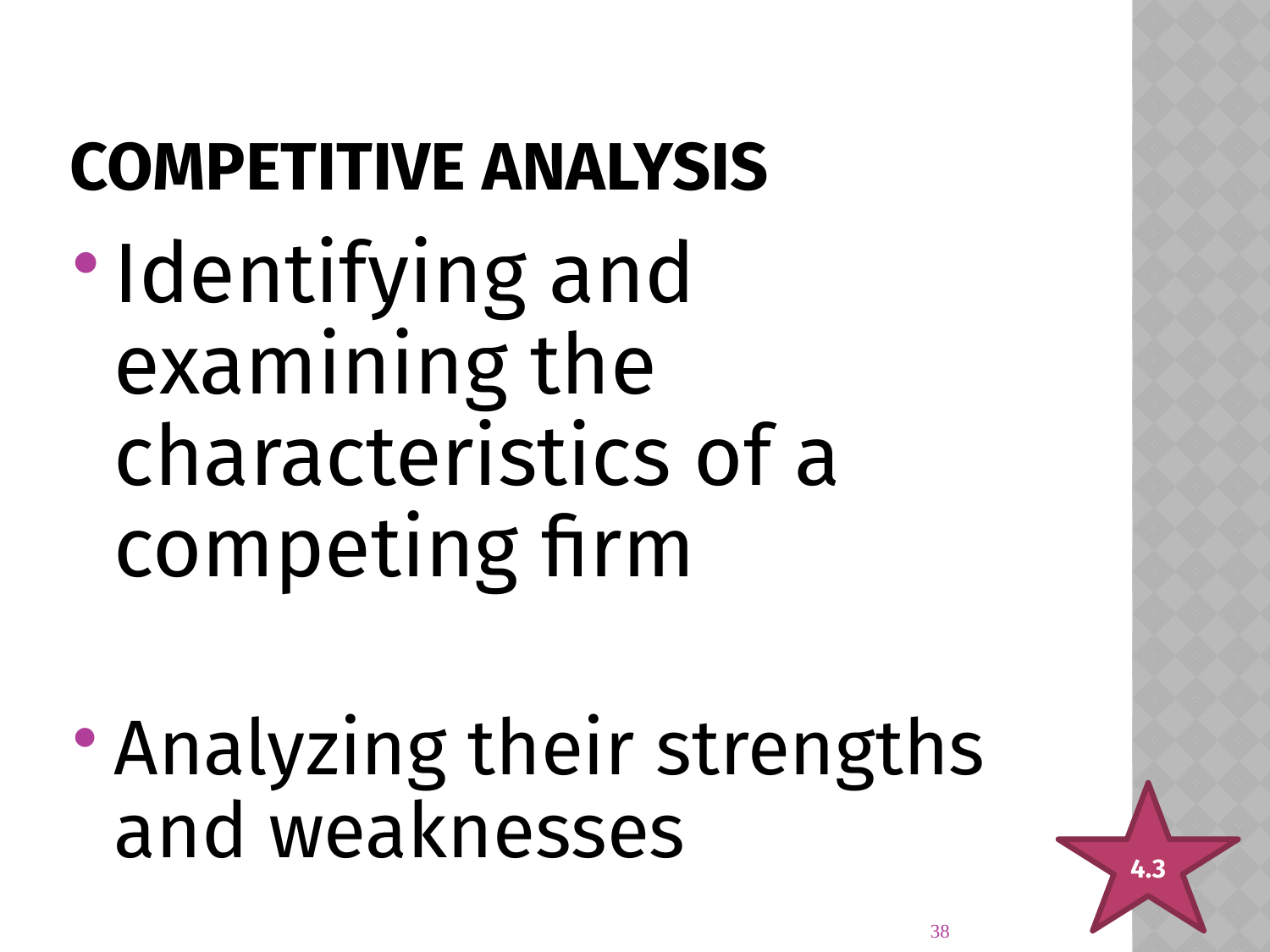

# Competitive Analysis
Identifying and examining the characteristics of a competing firm

Analyzing their strengths and weaknesses
4.3
38